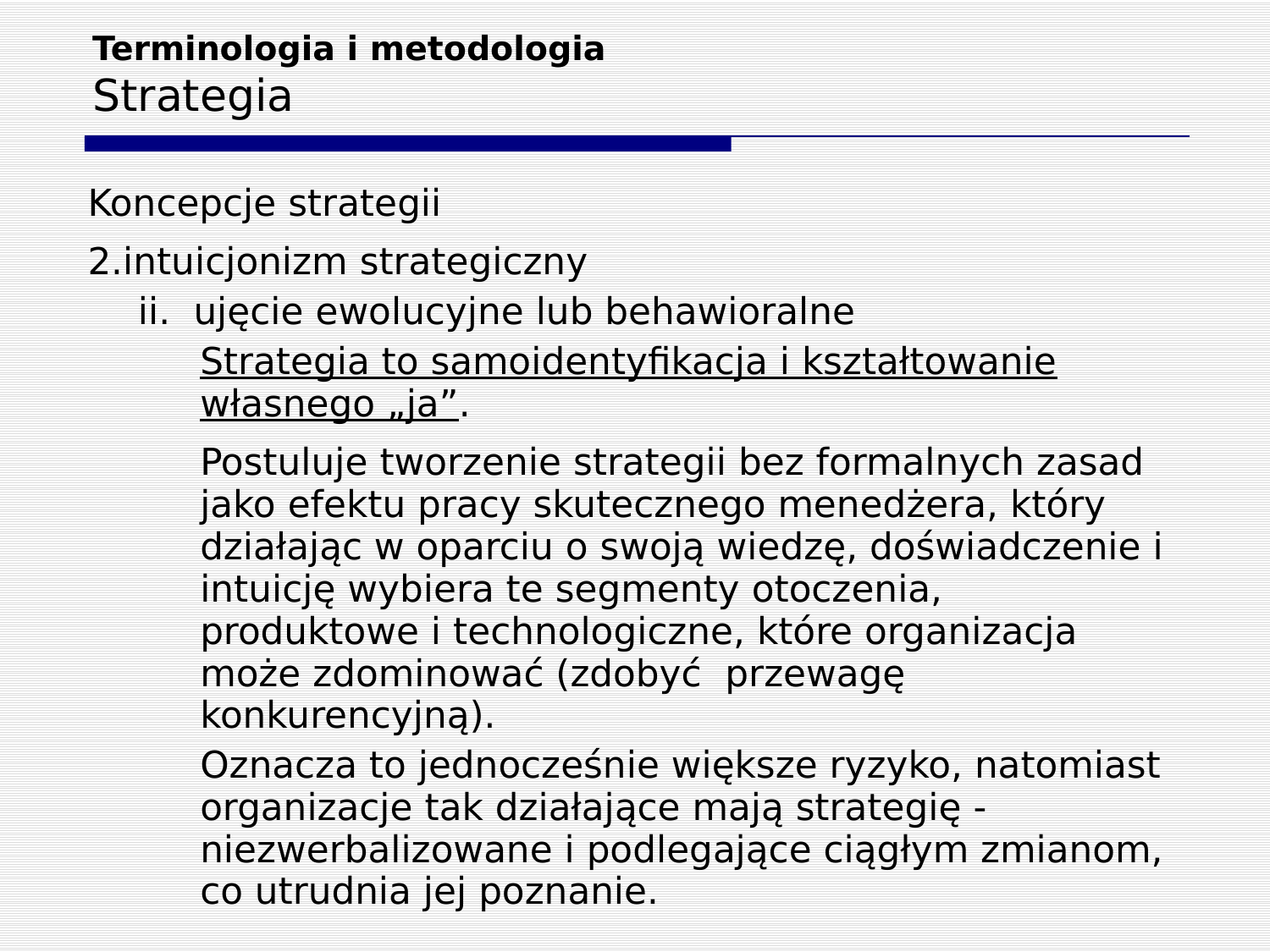

# Terminologia i metodologia Strategia
Koncepcje strategii

intuicjonizm strategiczny
ujęcie ewolucyjne lub behawioralne
Strategia to samoidentyfikacja i kształtowanie własnego „ja”.

Postuluje tworzenie strategii bez formalnych zasad jako efektu pracy skutecznego menedżera, który działając w oparciu o swoją wiedzę, doświadczenie i intuicję wybiera te segmenty otoczenia, produktowe i technologiczne, które organizacja może zdominować (zdobyć  przewagę konkurencyjną).
Oznacza to jednocześnie większe ryzyko, natomiast organizacje tak działające mają strategię - niezwerbalizowane i podlegające ciągłym zmianom, co utrudnia jej poznanie.